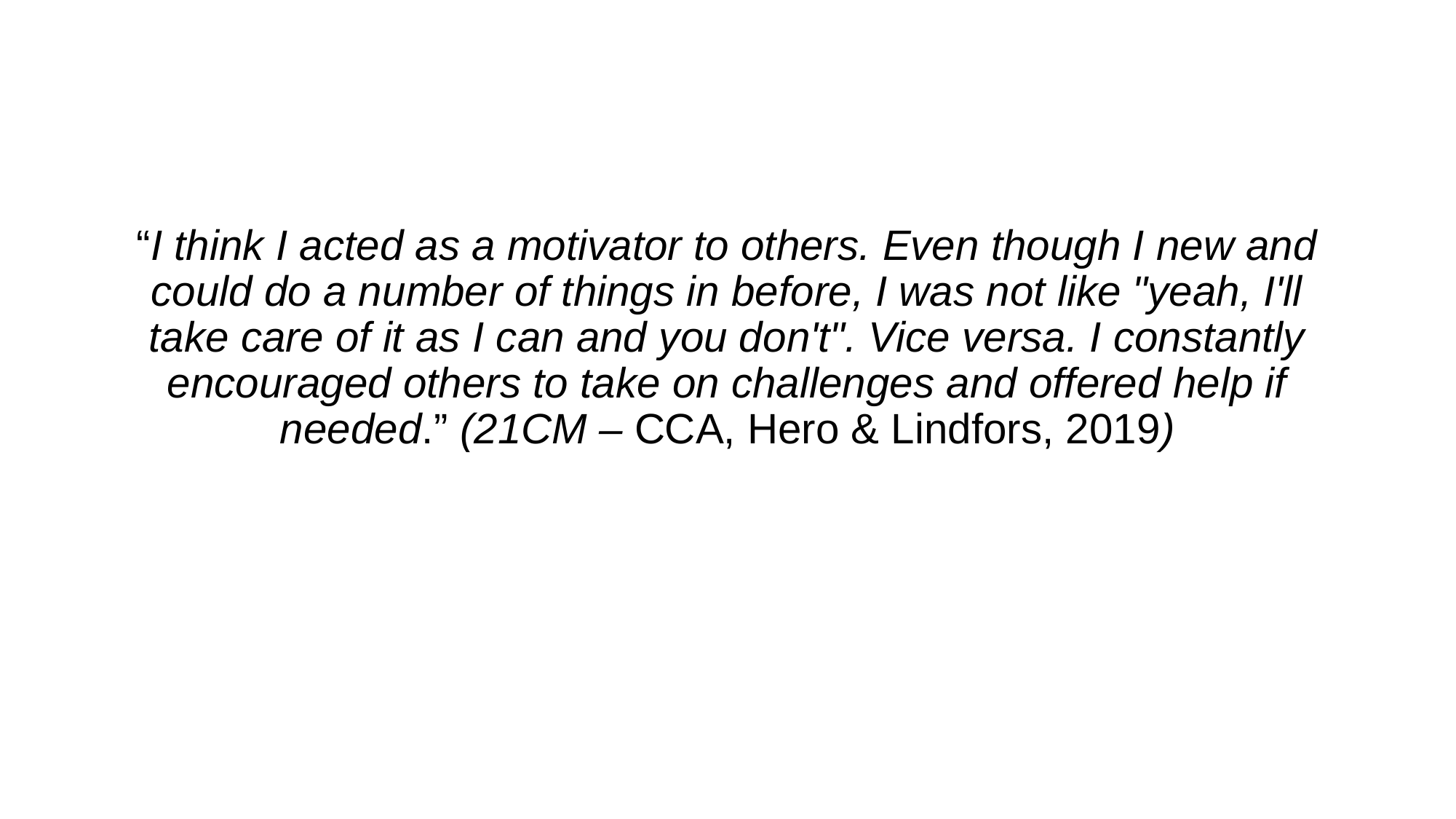

“I think I acted as a motivator to others. Even though I new and could do a number of things in before, I was not like "yeah, I'll take care of it as I can and you don't". Vice versa. I constantly encouraged others to take on challenges and offered help if needed.” (21CM – CCA, Hero & Lindfors, 2019)